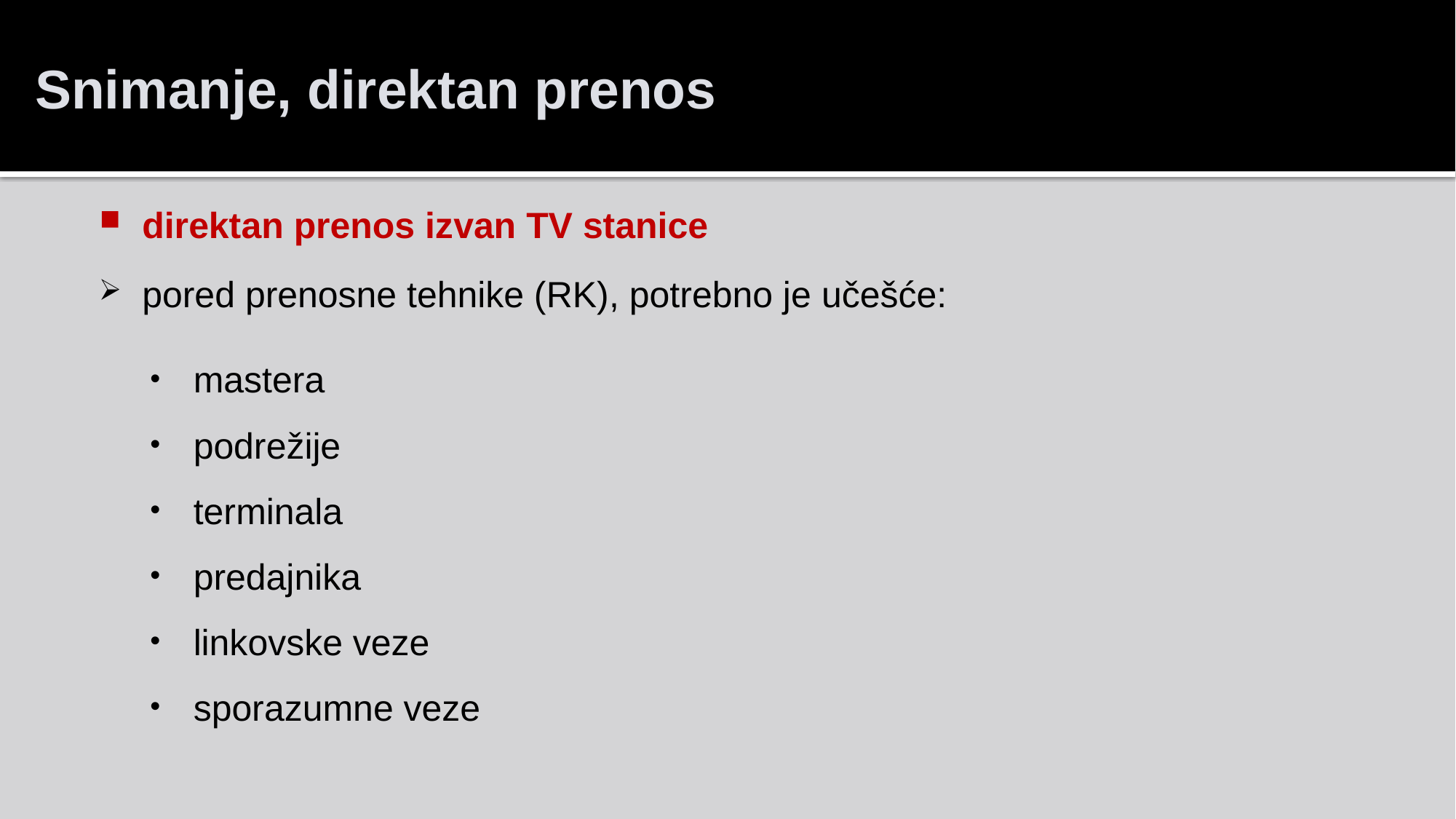

Snimanje, direktan prenos

direktan prenos izvan TV stanice

pored prenosne tehnike (RK), potrebno je učešće:

mastera
podrežije
terminala
predajnika
linkovske veze
sporazumne veze